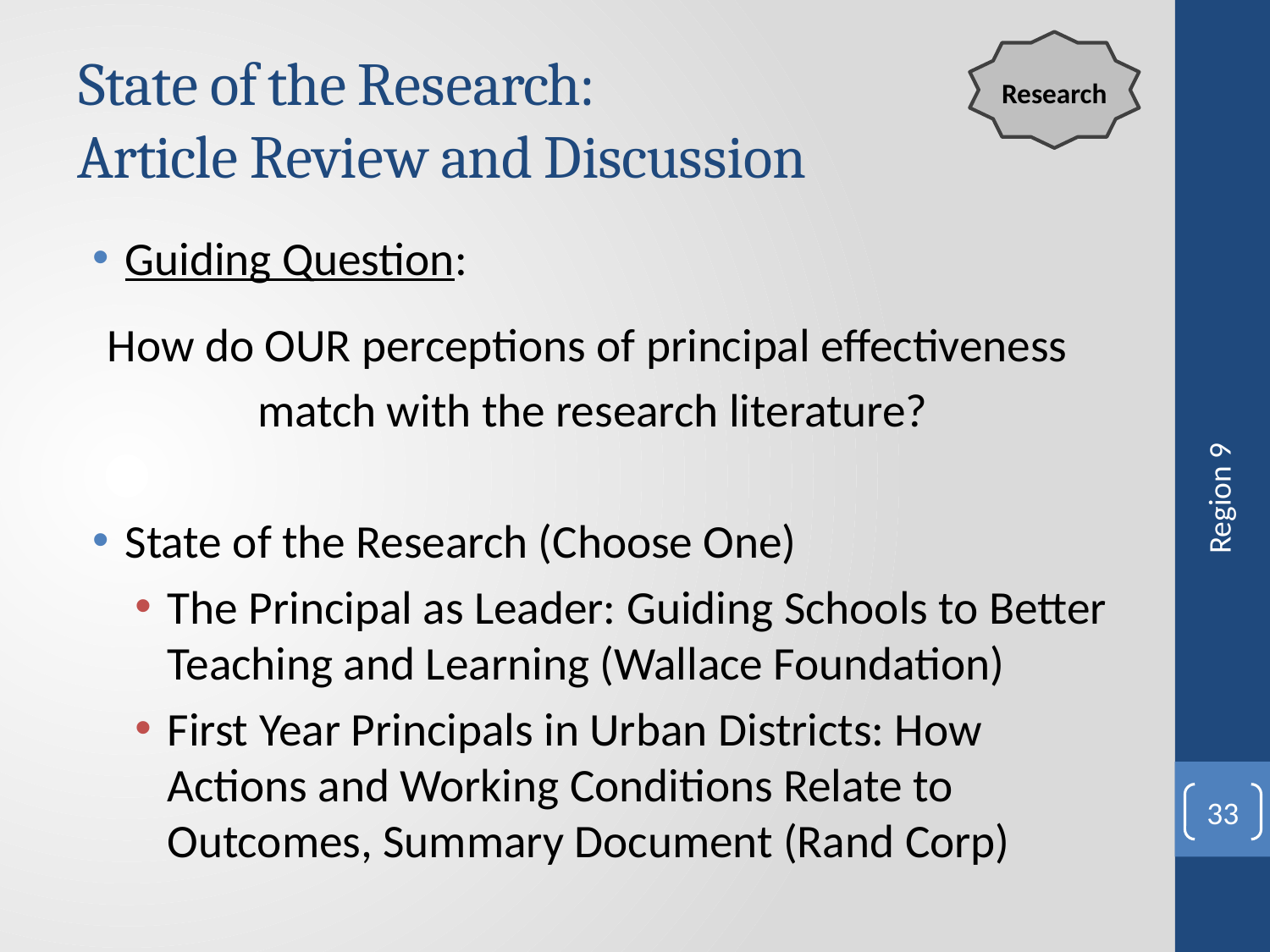

# State of the Research: Article Review and Discussion
Research
Guiding Question:

How do OUR perceptions of principal effectiveness
match with the research literature?

State of the Research (Choose One)
The Principal as Leader: Guiding Schools to Better Teaching and Learning (Wallace Foundation)
First Year Principals in Urban Districts: How Actions and Working Conditions Relate to Outcomes, Summary Document (Rand Corp)
Region 9
33